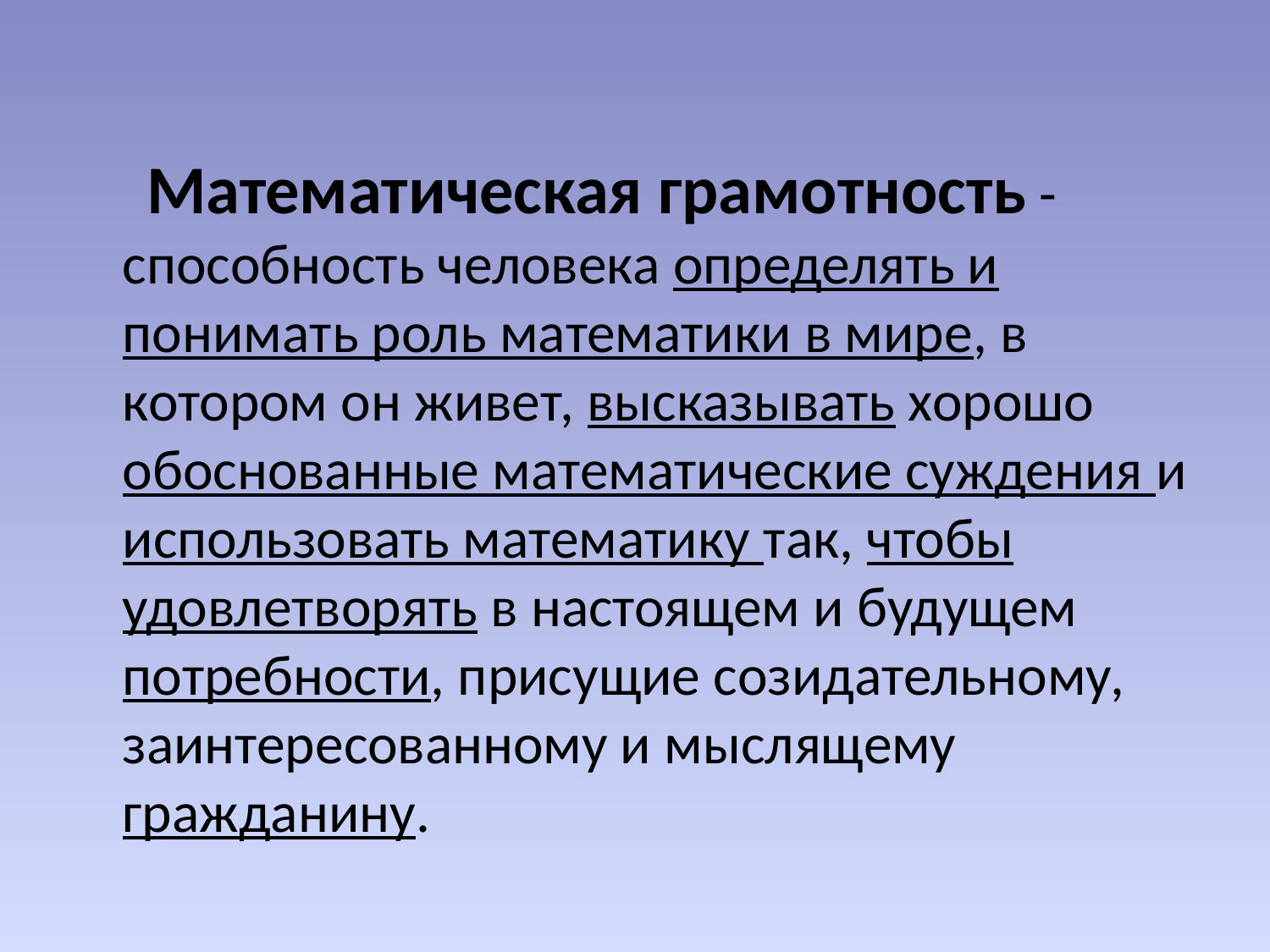

#
Математическая грамотность - способность человека определять и понимать роль математики в мире, в котором он живет, высказывать хорошо обоснованные математические суждения и использовать математику так, чтобы удовлетворять в настоящем и будущем потребности, присущие созидательному, заинтересованному и мыслящему гражданину.